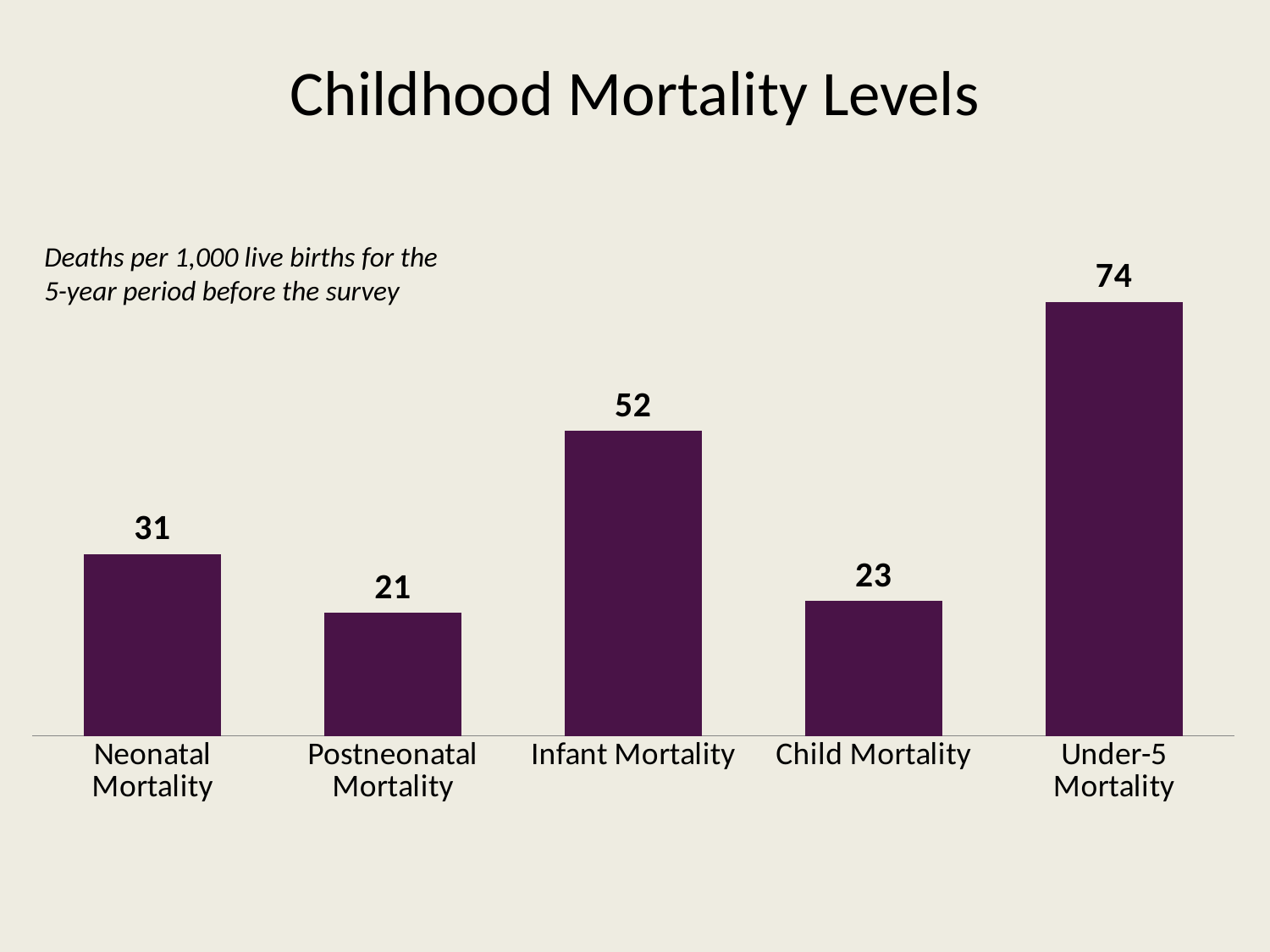

# Childhood Mortality Levels

### Chart

| Category |  |
|---|---|
| Neonatal Mortality | 31.0 |
| Postneonatal Mortality | 21.0 |
| Infant Mortality | 52.0 |
| Child Mortality | 23.0 |
| Under-5 Mortality | 74.0 |
Deaths per 1,000 live births for the 5-year period before the survey